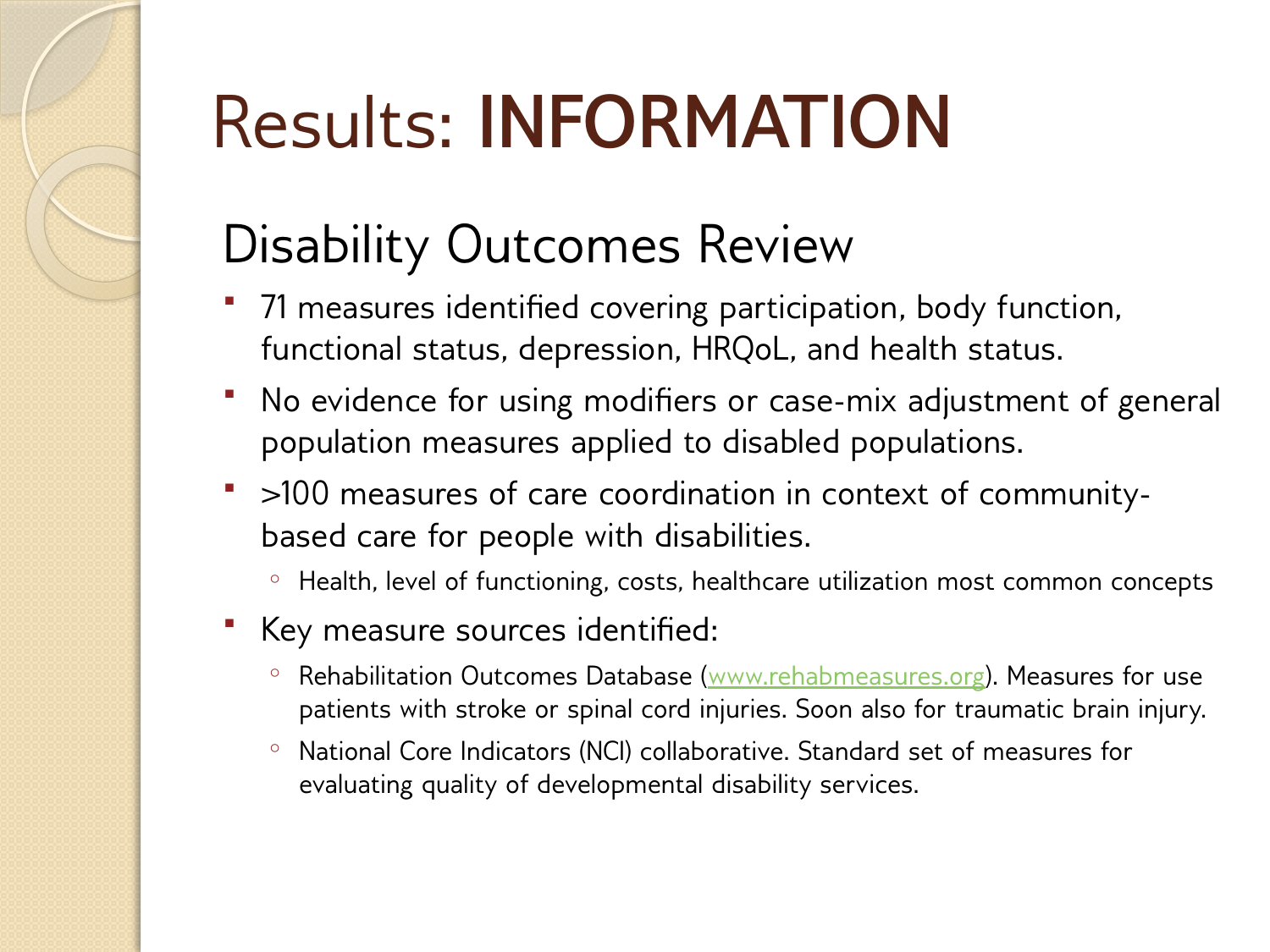

# Results: Information
Disability Outcomes Review
71 measures identified covering participation, body function, functional status, depression, HRQoL, and health status.
No evidence for using modifiers or case-mix adjustment of general population measures applied to disabled populations.
>100 measures of care coordination in context of community-based care for people with disabilities.
Health, level of functioning, costs, healthcare utilization most common concepts
Key measure sources identified:
Rehabilitation Outcomes Database (www.rehabmeasures.org). Measures for use patients with stroke or spinal cord injuries. Soon also for traumatic brain injury.
National Core Indicators (NCI) collaborative. Standard set of measures for evaluating quality of developmental disability services.